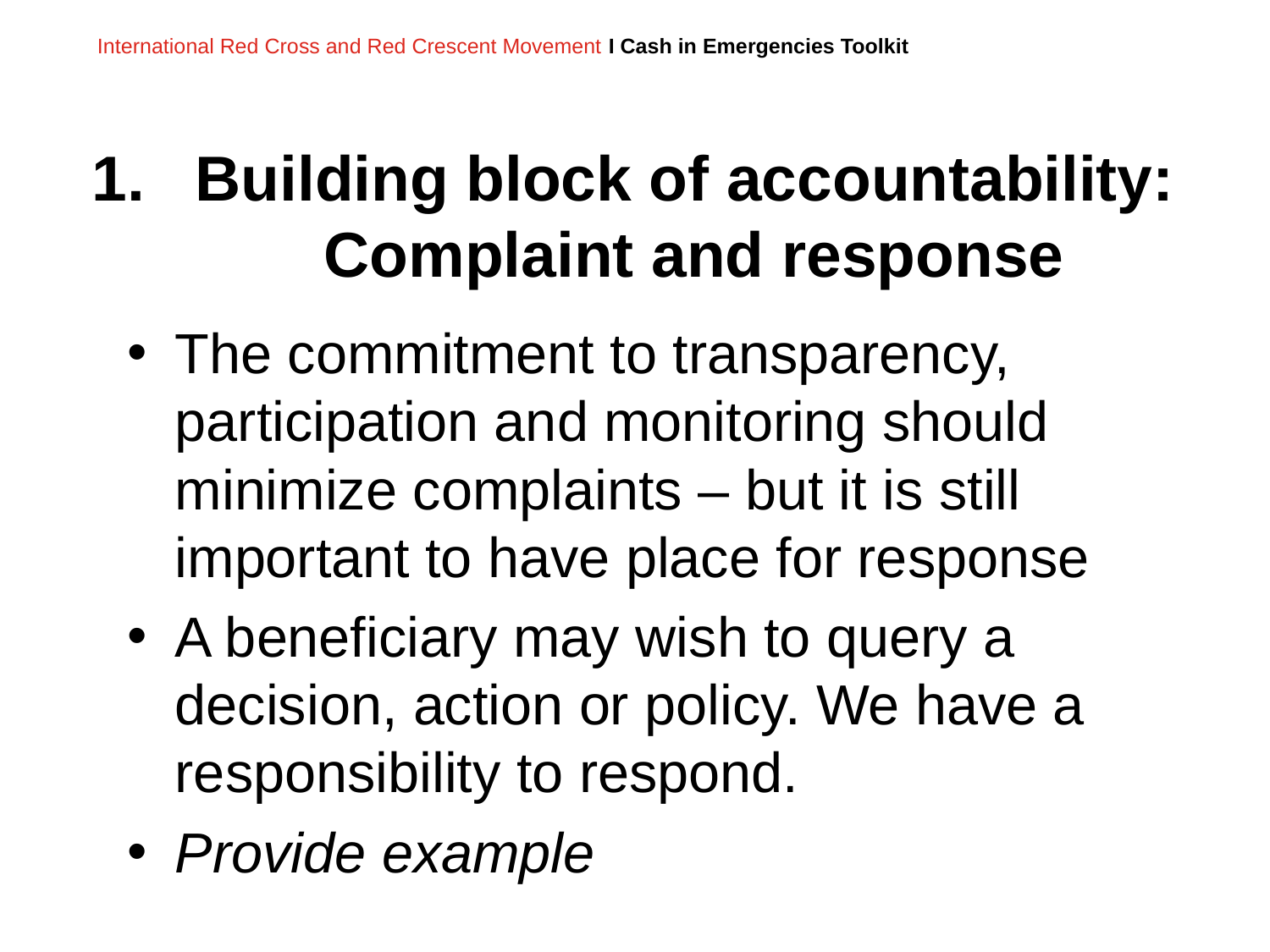

# Building block of accountability: Complaint and response
The commitment to transparency, participation and monitoring should minimize complaints – but it is still important to have place for response
A beneficiary may wish to query a decision, action or policy. We have a responsibility to respond.
Provide example